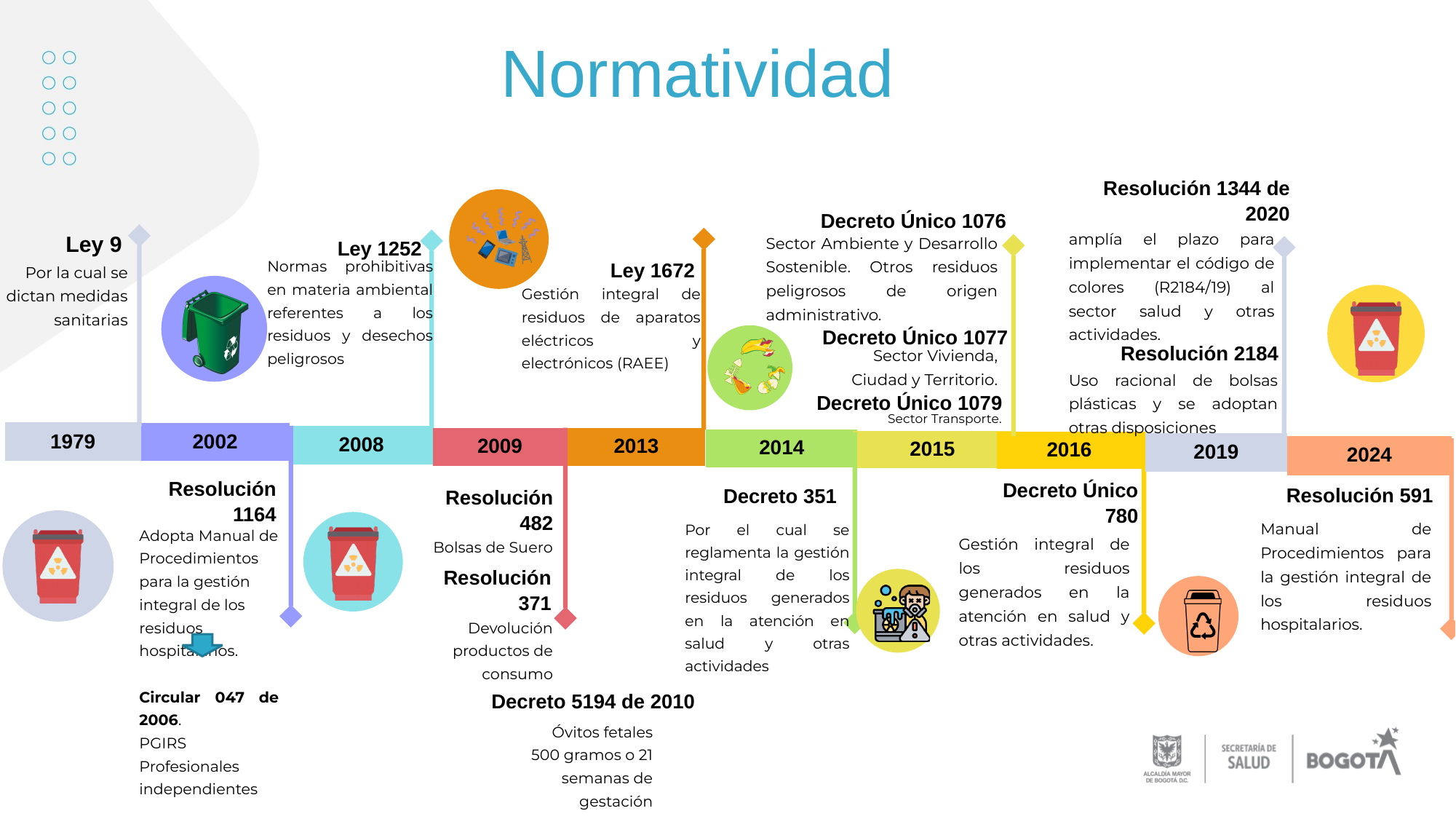

Normatividad
Resolución 1344 de 2020

Decreto Único 1076

amplía el plazo para implementar el código de colores (R2184/19) al sector salud y otras actividades.
Ley 9
Sector Ambiente y Desarrollo Sostenible. Otros residuos peligrosos de origen administrativo.​
Ley 1252

Normas prohibitivas en materia ambiental referentes a los residuos y desechos peligrosos​
​

Ley 1672
Por la cual se dictan medidas sanitarias

Gestión integral de residuos de aparatos eléctricos y electrónicos (RAEE)

Decreto Único 1077

Resolución 2184
Sector Vivienda, Ciudad y Territorio.​
Uso racional de bolsas plásticas y se adoptan otras disposiciones
Decreto Único 1079
Sector Transporte.​

1979

2002

2016

2008

2009

2013

2014

2015

2019

2024

Resolución
 1164
Decreto Único
780
Resolución 591
Decreto 351
Resolución
482

Manual de Procedimientos para la gestión integral de los residuos hospitalarios.​
Por el cual se reglamenta la gestión integral de los residuos generados en la atención en salud y otras actividades
Adopta Manual de Procedimientos para la gestión integral de los residuos hospitalarios.

Circular 047 de 2006​.
PGIRS Profesionales independientes

Gestión integral de los residuos generados en la atención en salud y otras actividades. ​

Bolsas de Suero
Resolución
371

Devolución productos de consumo

Decreto 5194 de 2010
Óvitos fetales
500 gramos o 21 semanas de gestación